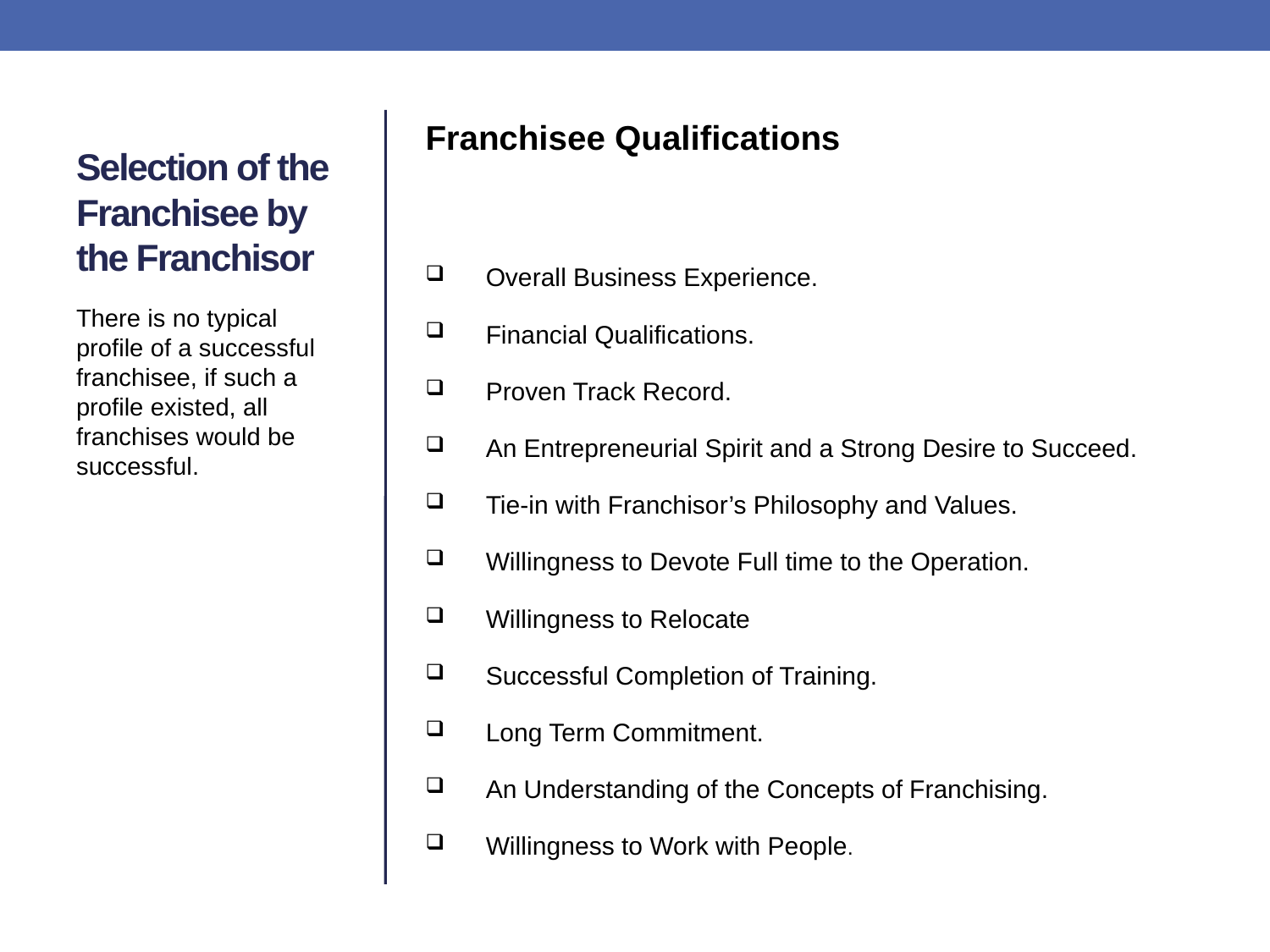

# Selection of the Franchisee by the Franchisor
Franchisee Qualifications

Overall Business Experience.
Financial Qualifications.
Proven Track Record.
An Entrepreneurial Spirit and a Strong Desire to Succeed.
Tie-in with Franchisor’s Philosophy and Values.
Willingness to Devote Full time to the Operation.
Willingness to Relocate
Successful Completion of Training.
Long Term Commitment.
An Understanding of the Concepts of Franchising.
Willingness to Work with People.
There is no typical profile of a successful franchisee, if such a profile existed, all franchises would be successful.